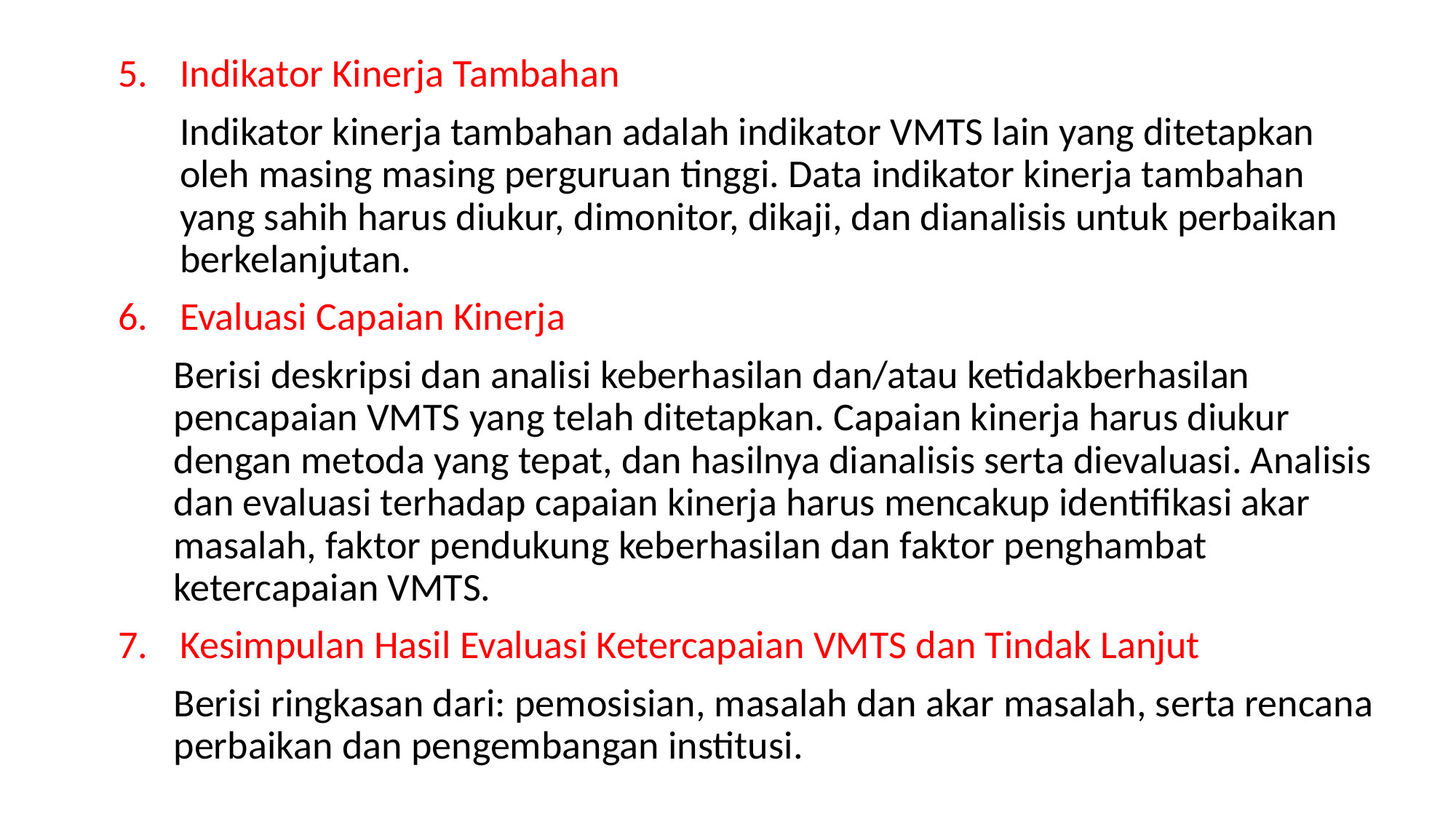

Indikator Kinerja Tambahan
Indikator kinerja tambahan adalah indikator VMTS lain yang ditetapkan oleh masing masing perguruan tinggi. Data indikator kinerja tambahan yang sahih harus diukur, dimonitor, dikaji, dan dianalisis untuk perbaikan berkelanjutan.
Evaluasi Capaian Kinerja
Berisi deskripsi dan analisi keberhasilan dan/atau ketidakberhasilan pencapaian VMTS yang telah ditetapkan. Capaian kinerja harus diukur dengan metoda yang tepat, dan hasilnya dianalisis serta dievaluasi. Analisis dan evaluasi terhadap capaian kinerja harus mencakup identifikasi akar masalah, faktor pendukung keberhasilan dan faktor penghambat ketercapaian VMTS.
Kesimpulan Hasil Evaluasi Ketercapaian VMTS dan Tindak Lanjut
Berisi ringkasan dari: pemosisian, masalah dan akar masalah, serta rencana perbaikan dan pengembangan institusi.